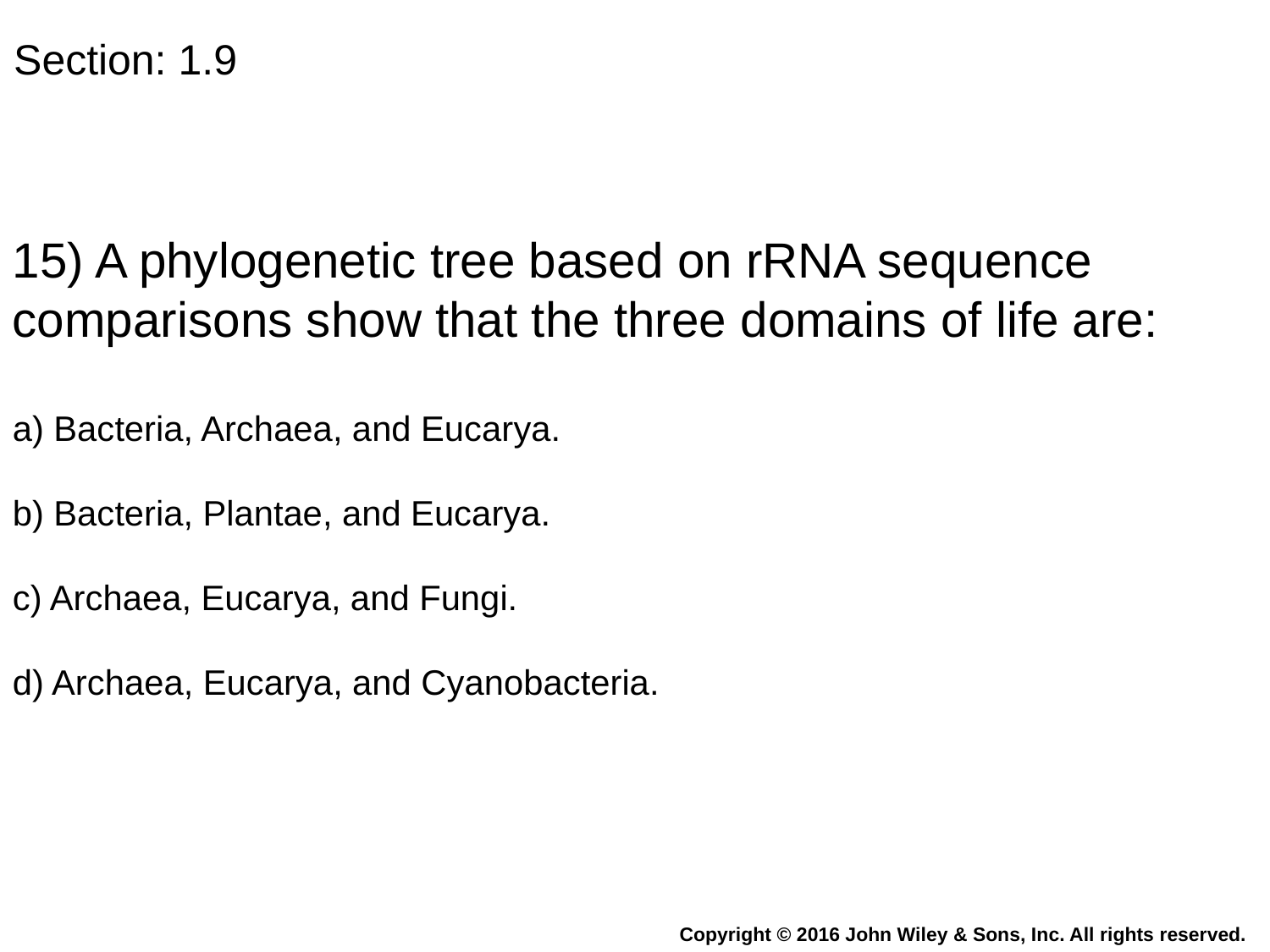

Section: 1.9

15) A phylogenetic tree based on rRNA sequence comparisons show that the three domains of life are:

a) Bacteria, Archaea, and Eucarya.

b) Bacteria, Plantae, and Eucarya.

c) Archaea, Eucarya, and Fungi.

d) Archaea, Eucarya, and Cyanobacteria.
Copyright © 2016 John Wiley & Sons, Inc. All rights reserved.